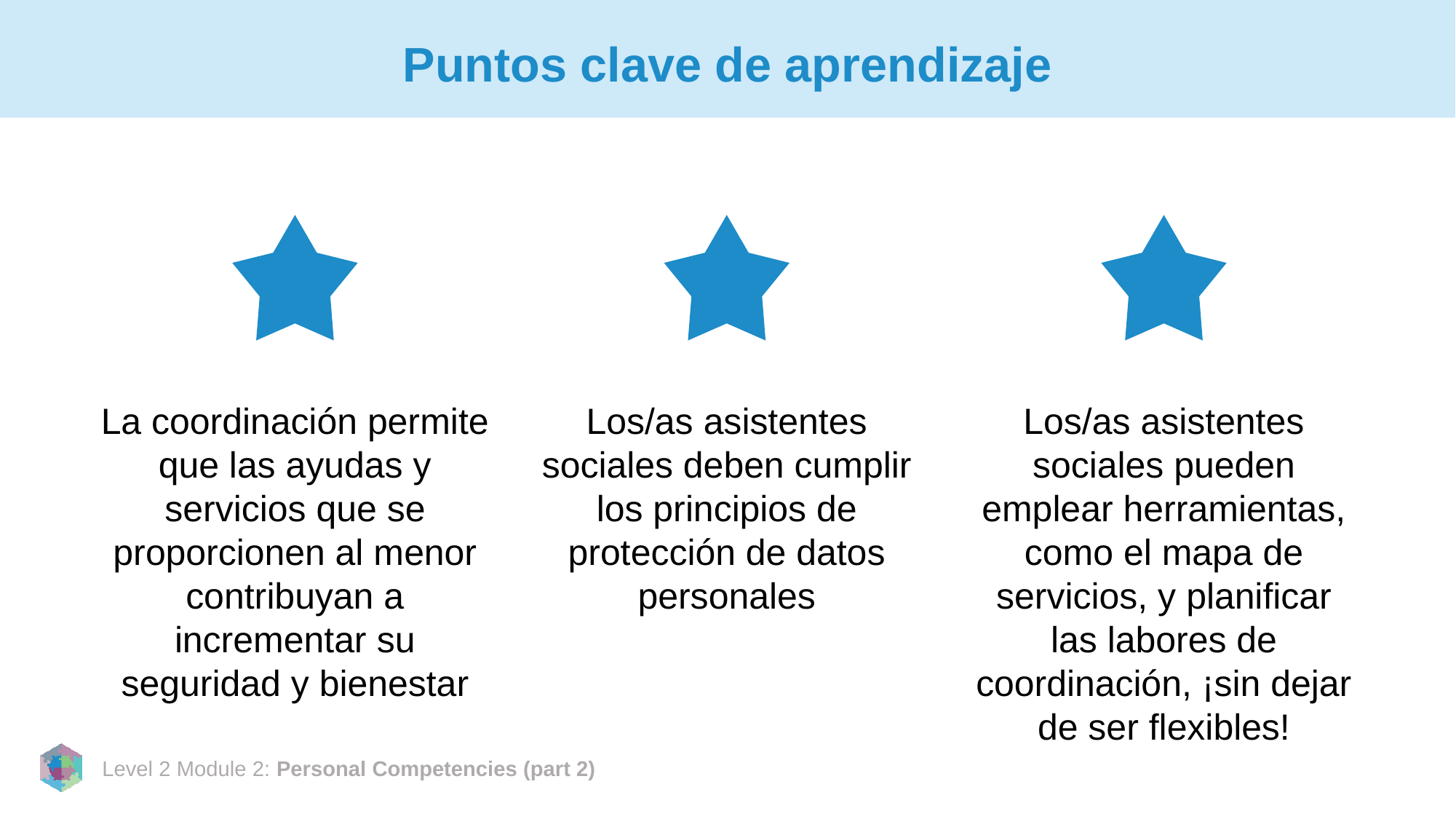

# Puntos clave de aprendizaje

La coordinación permite que las ayudas y servicios que se proporcionen al menor contribuyan a incrementar su seguridad y bienestar
Los/as asistentes sociales deben cumplir los principios de protección de datos personales
Los/as asistentes sociales pueden emplear herramientas, como el mapa de servicios, y planificar las labores de coordinación, ¡sin dejar de ser flexibles!